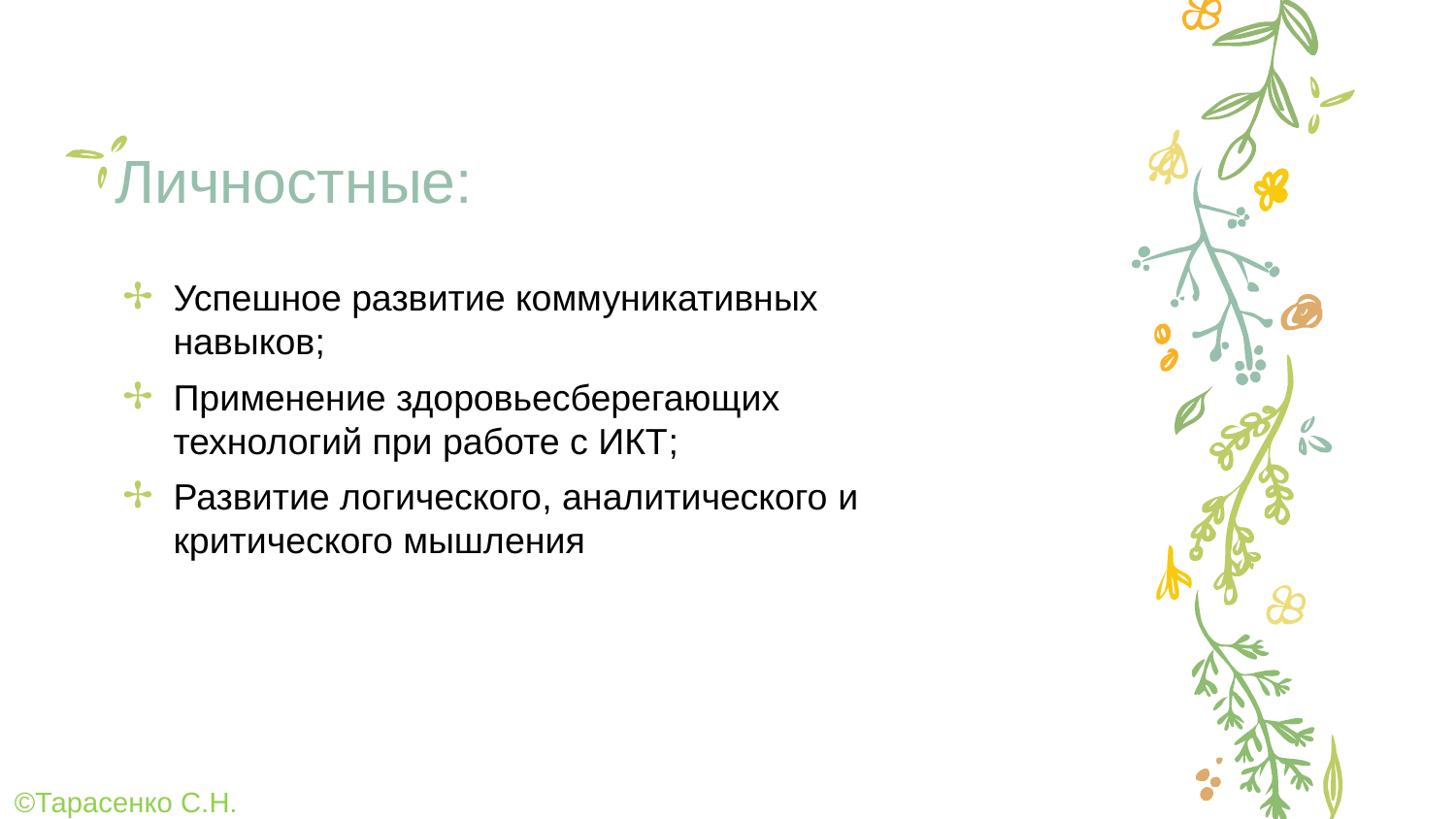

Личностные:
Успешное развитие коммуникативных навыков;
Применение здоровьесберегающих технологий при работе с ИКТ;
Развитие логического, аналитического и критического мышления